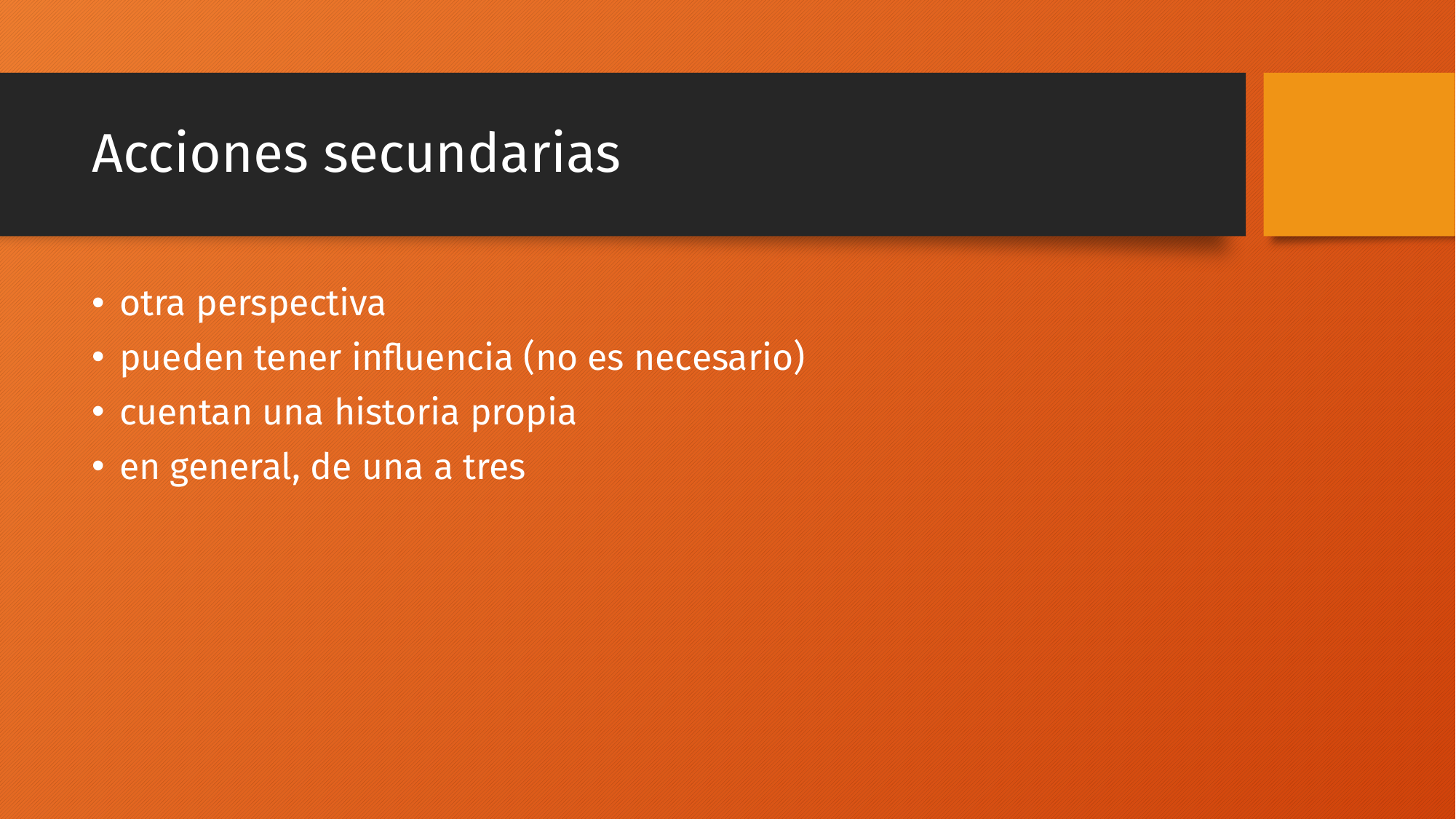

# Acciones secundarias
otra perspectiva
pueden tener influencia (no es necesario)
cuentan una historia propia
en general, de una a tres